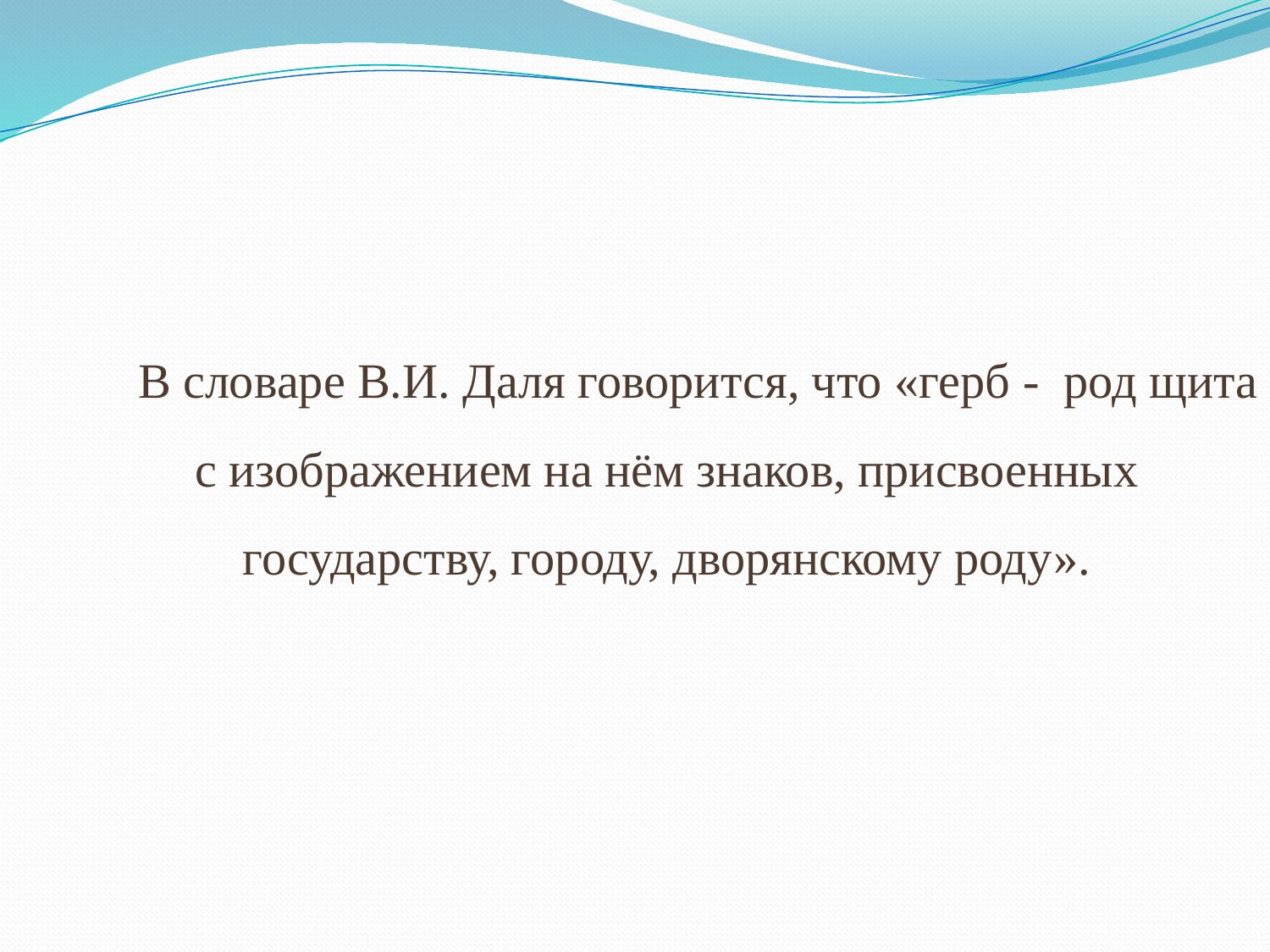

В словаре В.И. Даля говорится, что «герб -  род щита с изображением на нём знаков, присвоенных государству, городу, дворянскому роду».